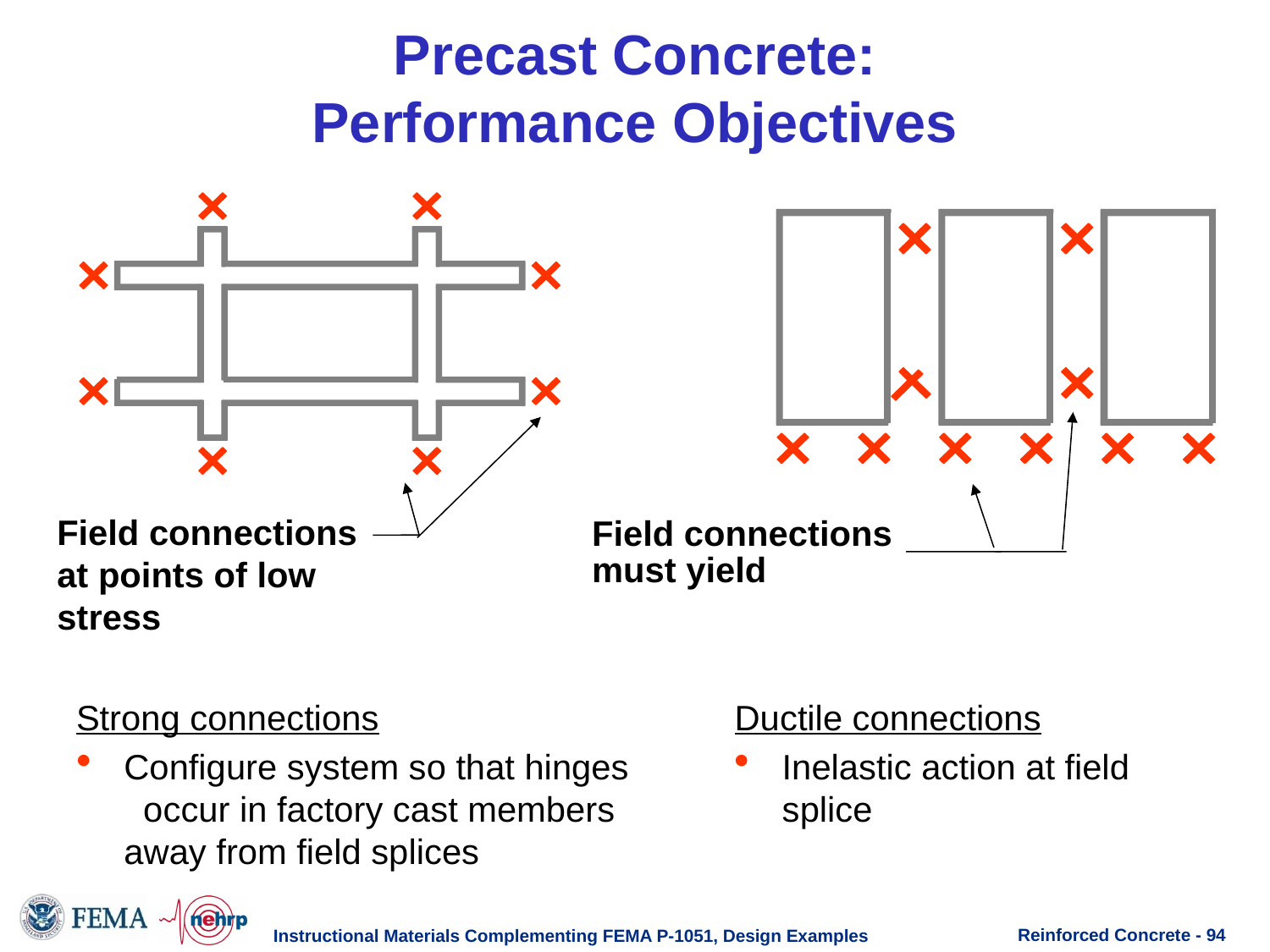

# Precast Concrete: Performance Objectives

Field connections
must yield
Field connections
at points of low
stress
Strong connections
Configure system so that hinges    occur in factory cast members away from field splices

Ductile connections
Inelastic action at field splice

Instructional Materials Complementing FEMA P-1051, Design Examples